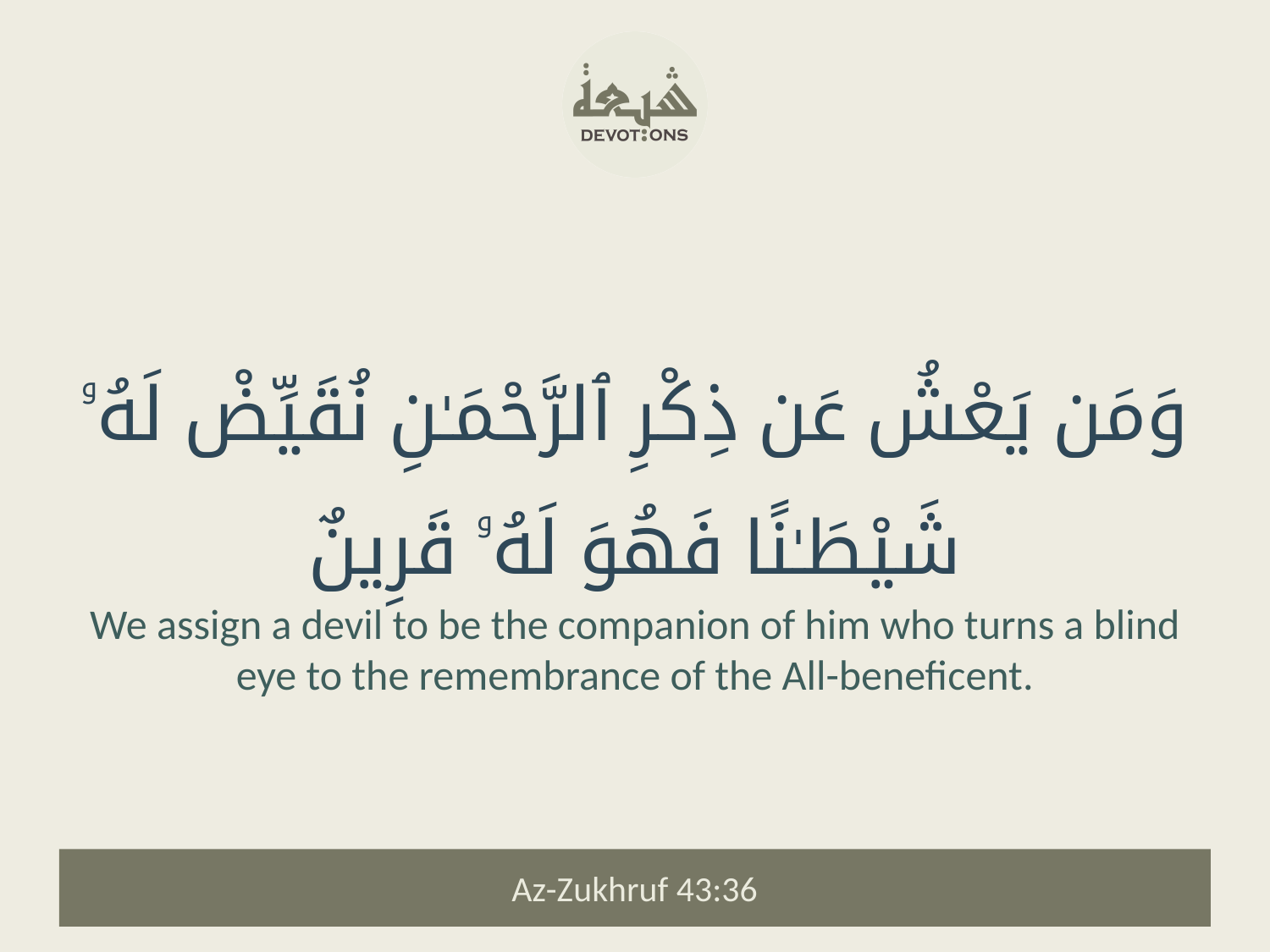

وَمَن يَعْشُ عَن ذِكْرِ ٱلرَّحْمَـٰنِ نُقَيِّضْ لَهُۥ شَيْطَـٰنًا فَهُوَ لَهُۥ قَرِينٌ
We assign a devil to be the companion of him who turns a blind eye to the remembrance of the All-beneficent.
Az-Zukhruf 43:36